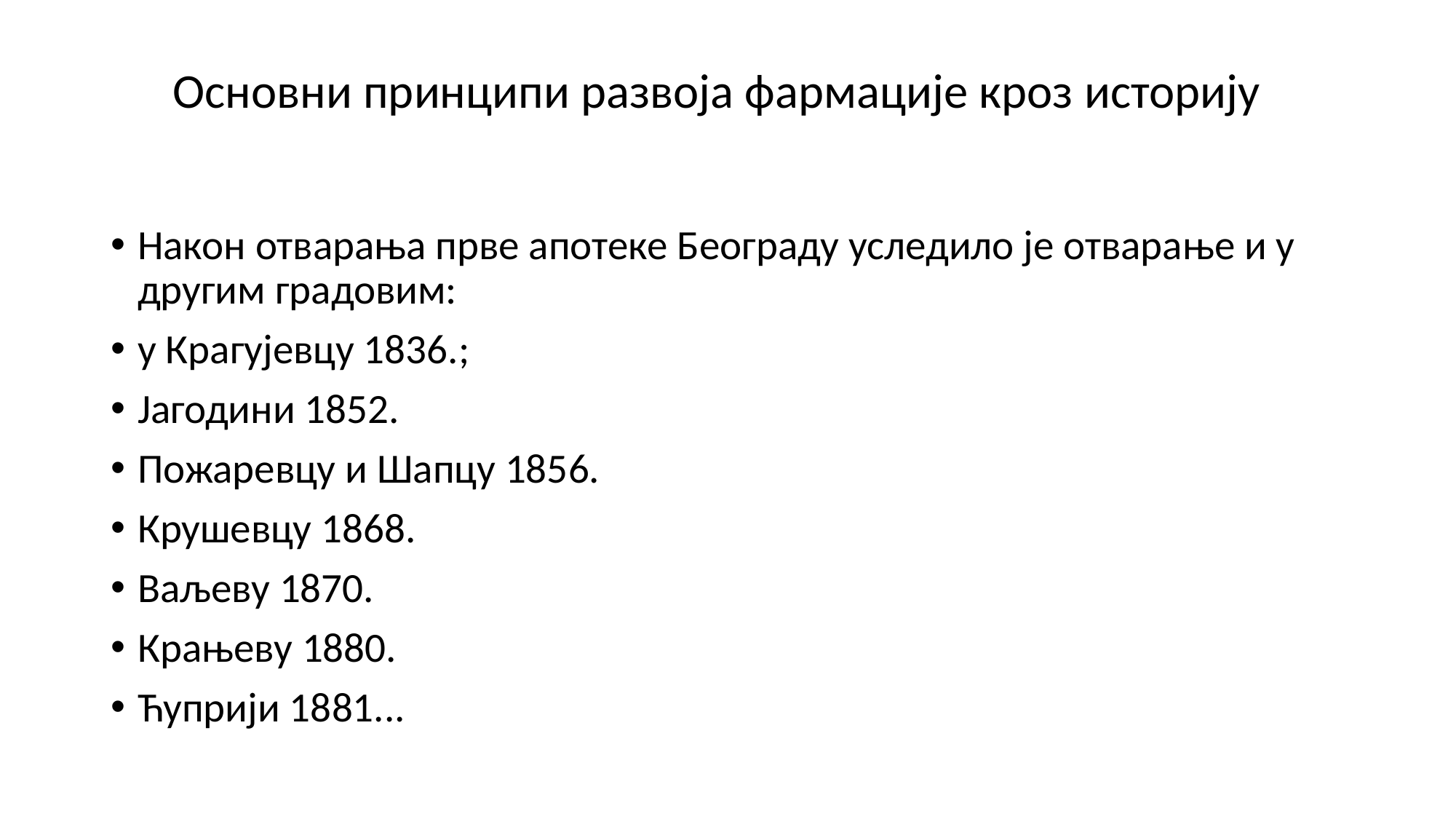

# Основни принципи развоја фармације кроз историју
Након отварања прве апотеке Београду уследило је отварање и у другим градовим:
у Крагујевцу 1836.;
Јагодини 1852.
Пожаревцу и Шапцу 1856.
Крушевцу 1868.
Ваљеву 1870.
Крањеву 1880.
Ћуприји 1881...